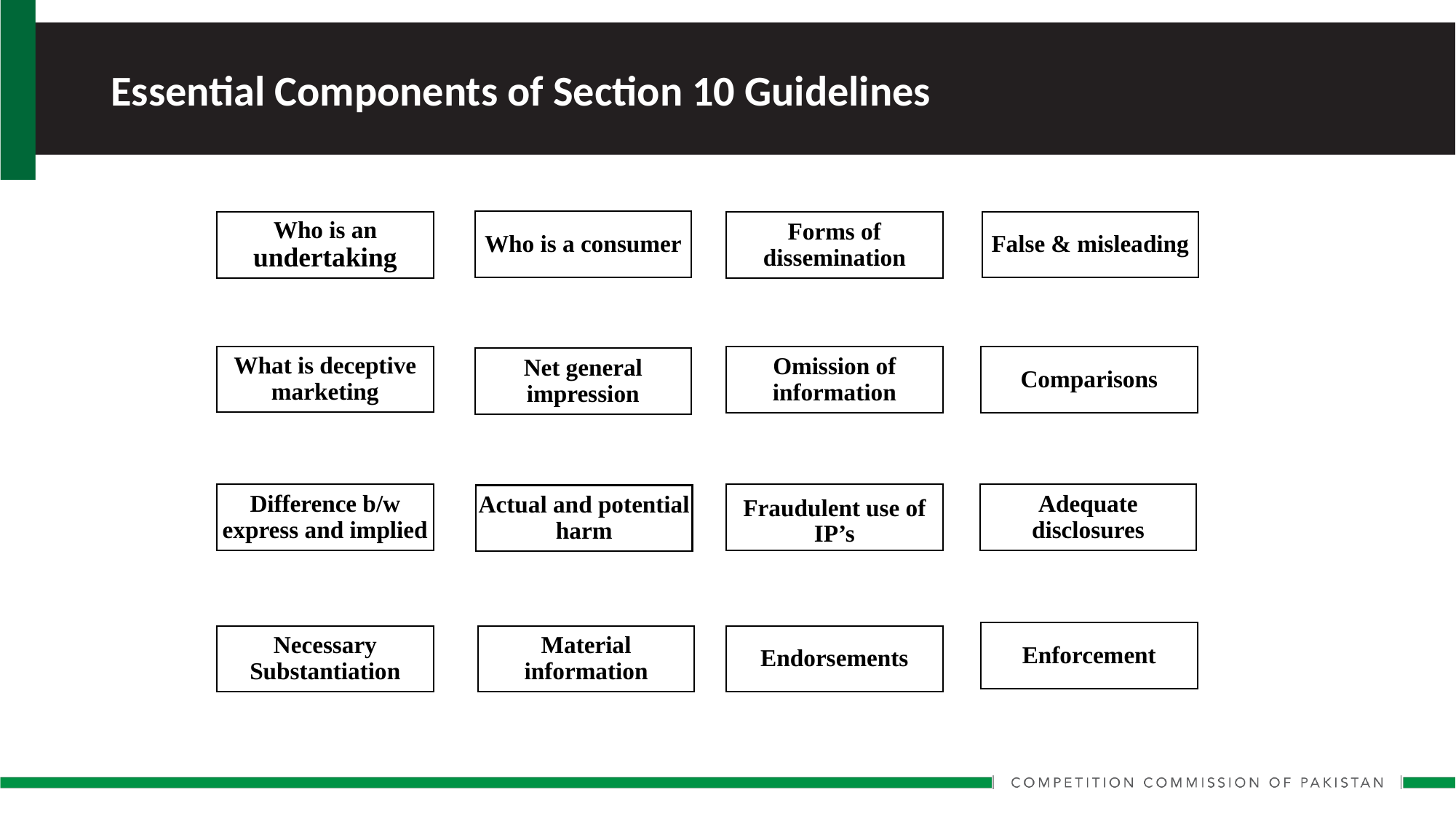

Essential Components of Section 10 Guidelines

Who is a consumer

False & misleading

Who is an undertaking

Forms of dissemination

What is deceptive marketing

Comparisons

Omission of information

Net general impression

Adequate disclosures

Difference b/w express and implied

Fraudulent use of IP’s

Actual and potential harm

Enforcement

Material information

Necessary Substantiation

Endorsements